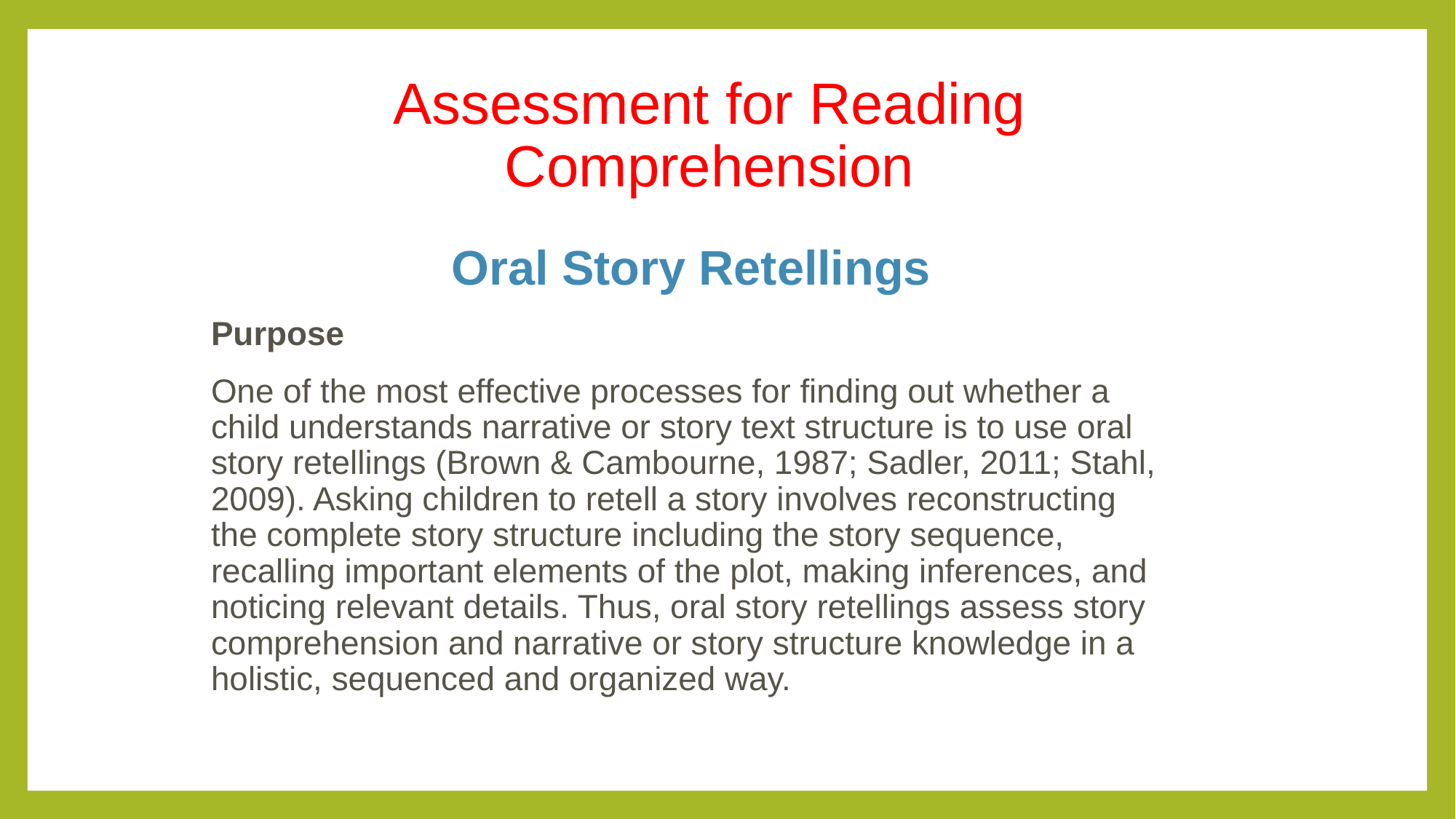

# Assessment for Reading Comprehension
Oral Story Retellings
Purpose
One of the most effective processes for finding out whether a child understands narrative or story text structure is to use oral story retellings (Brown & Cambourne, 1987; Sadler, 2011; Stahl, 2009). Asking children to retell a story involves reconstructing the complete story structure including the story sequence, recalling important elements of the plot, making inferences, and noticing relevant details. Thus, oral story retellings assess story comprehension and narrative or story structure knowledge in a holistic, sequenced and organized way.